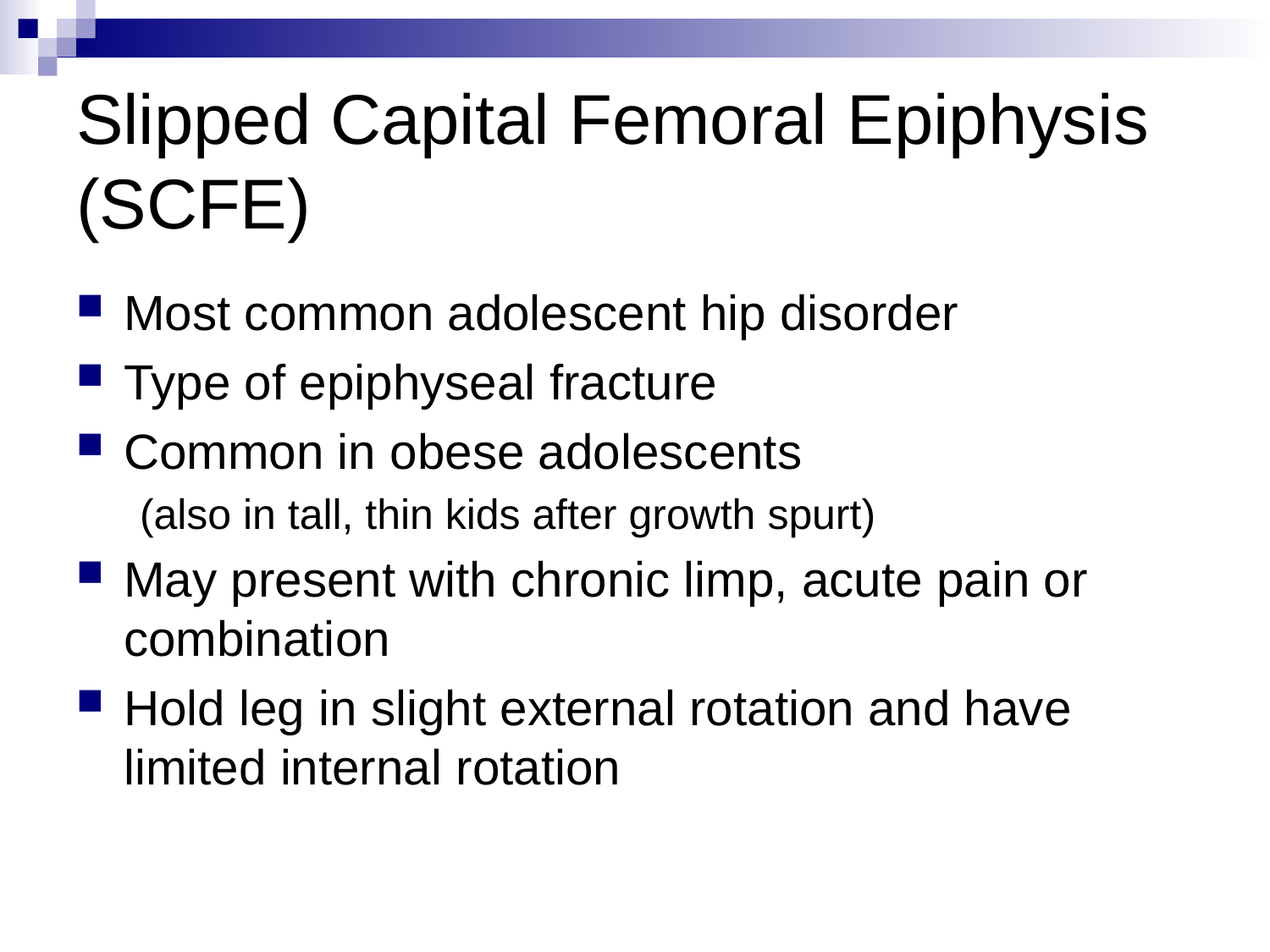

# Slipped Capital Femoral Epiphysis (SCFE)
Most common adolescent hip disorder
Type of epiphyseal fracture
Common in obese adolescents
(also in tall, thin kids after growth spurt)
May present with chronic limp, acute pain or combination
Hold leg in slight external rotation and have limited internal rotation